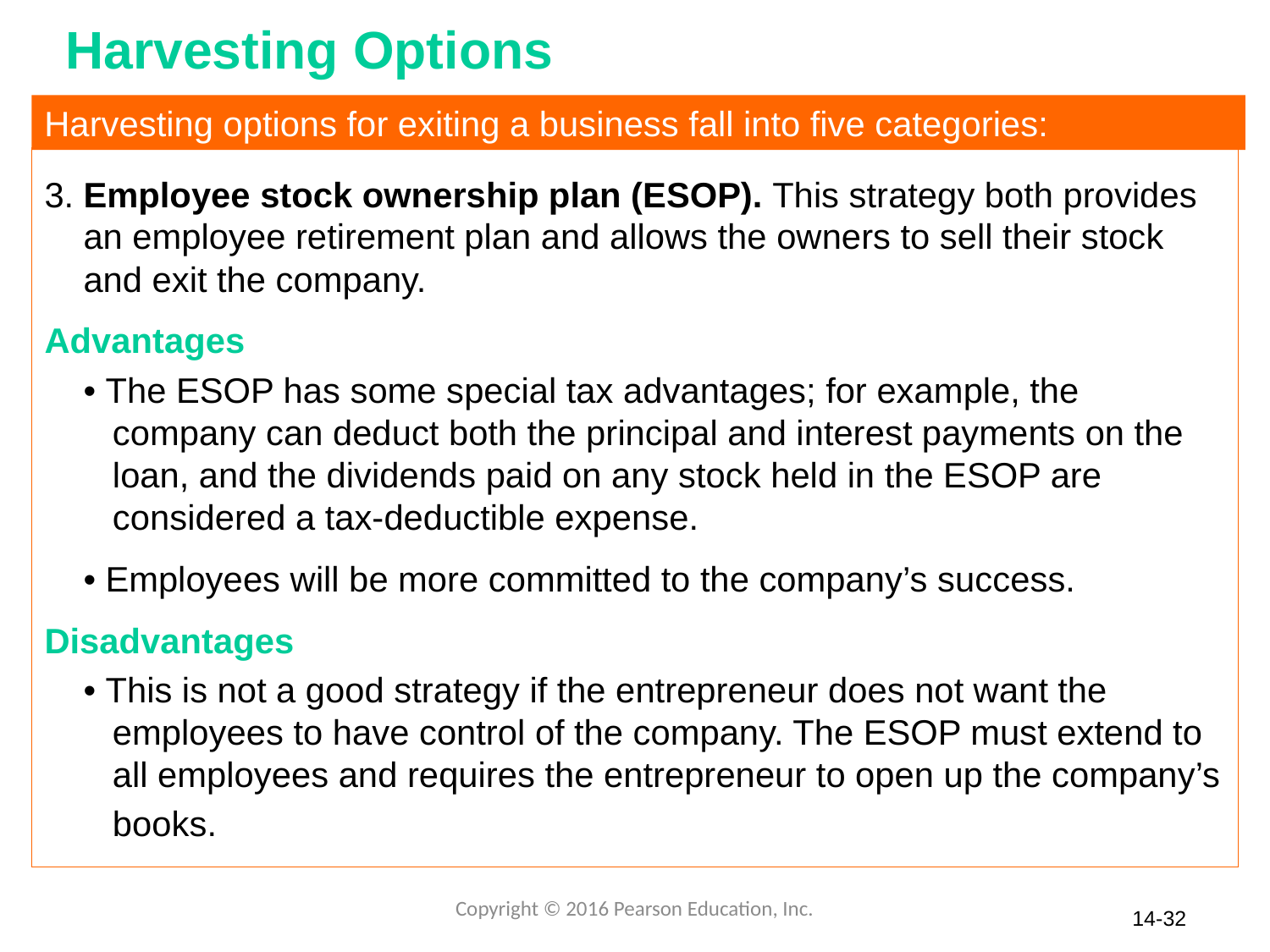

# Harvesting Options
Harvesting options for exiting a business fall into five categories:

3. Employee stock ownership plan (ESOP). This strategy both provides
    an employee retirement plan and allows the owners to sell their stock
    and exit the company.

Advantages
    • The ESOP has some special tax advantages; for example, the
       company can deduct both the principal and interest payments on the
       loan, and the dividends paid on any stock held in the ESOP are
       considered a tax-deductible expense.

    • Employees will be more committed to the company’s success.

Disadvantages
    • This is not a good strategy if the entrepreneur does not want the
       employees to have control of the company. The ESOP must extend to
       all employees and requires the entrepreneur to open up the company’s
       books.
Copyright © 2016 Pearson Education, Inc.